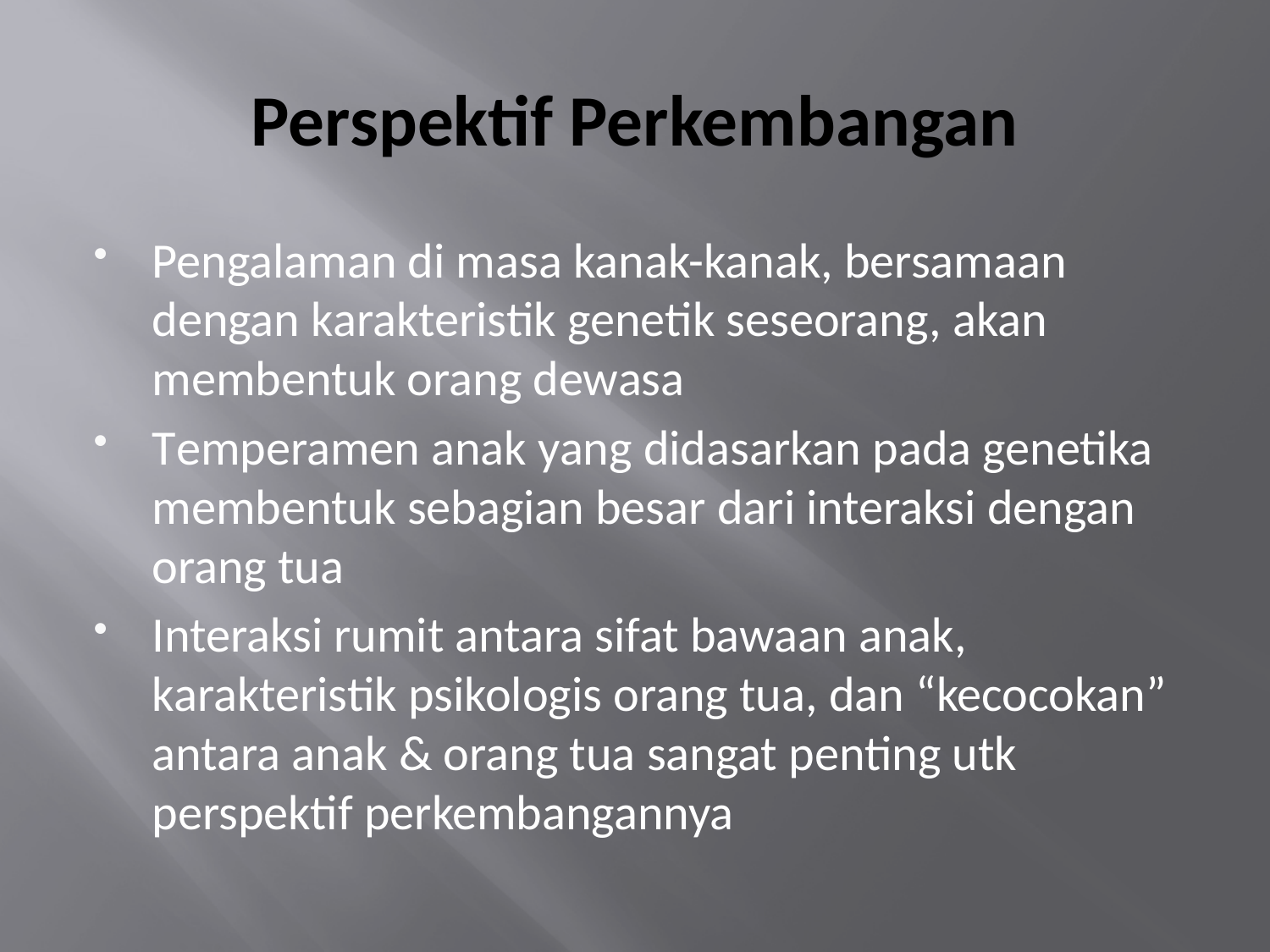

# Perspektif Perkembangan
Pengalaman di masa kanak-kanak, bersamaan dengan karakteristik genetik seseorang, akan membentuk orang dewasa
Temperamen anak yang didasarkan pada genetika  membentuk sebagian besar dari interaksi dengan orang tua
Interaksi rumit antara sifat bawaan anak, karakteristik psikologis orang tua, dan “kecocokan” antara anak & orang tua sangat penting utk perspektif perkembangannya